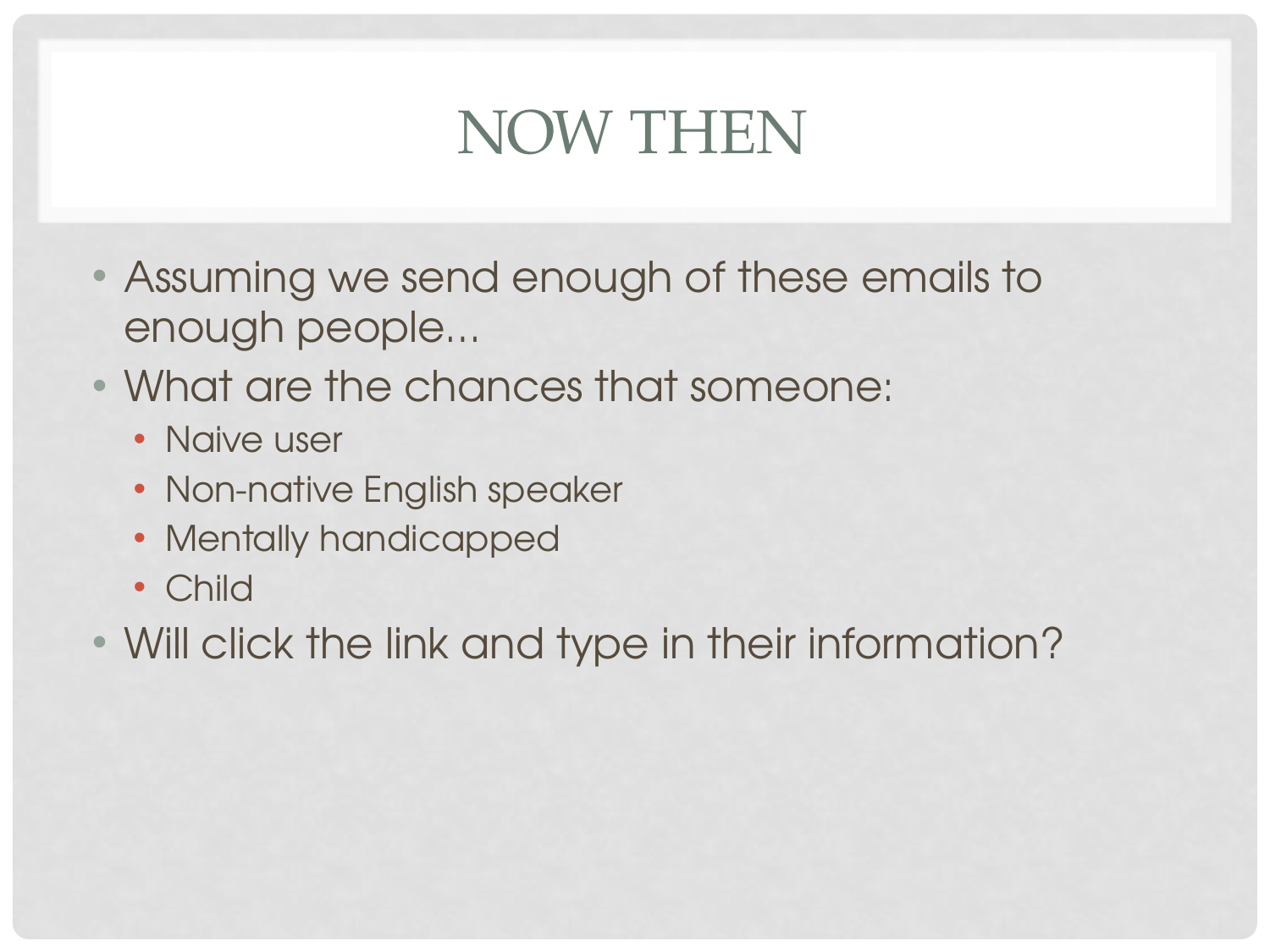

# Now then
Assuming we send enough of these emails to enough people…
What are the chances that someone:
Naive user
Non-native English speaker
Mentally handicapped
Child
Will click the link and type in their information?